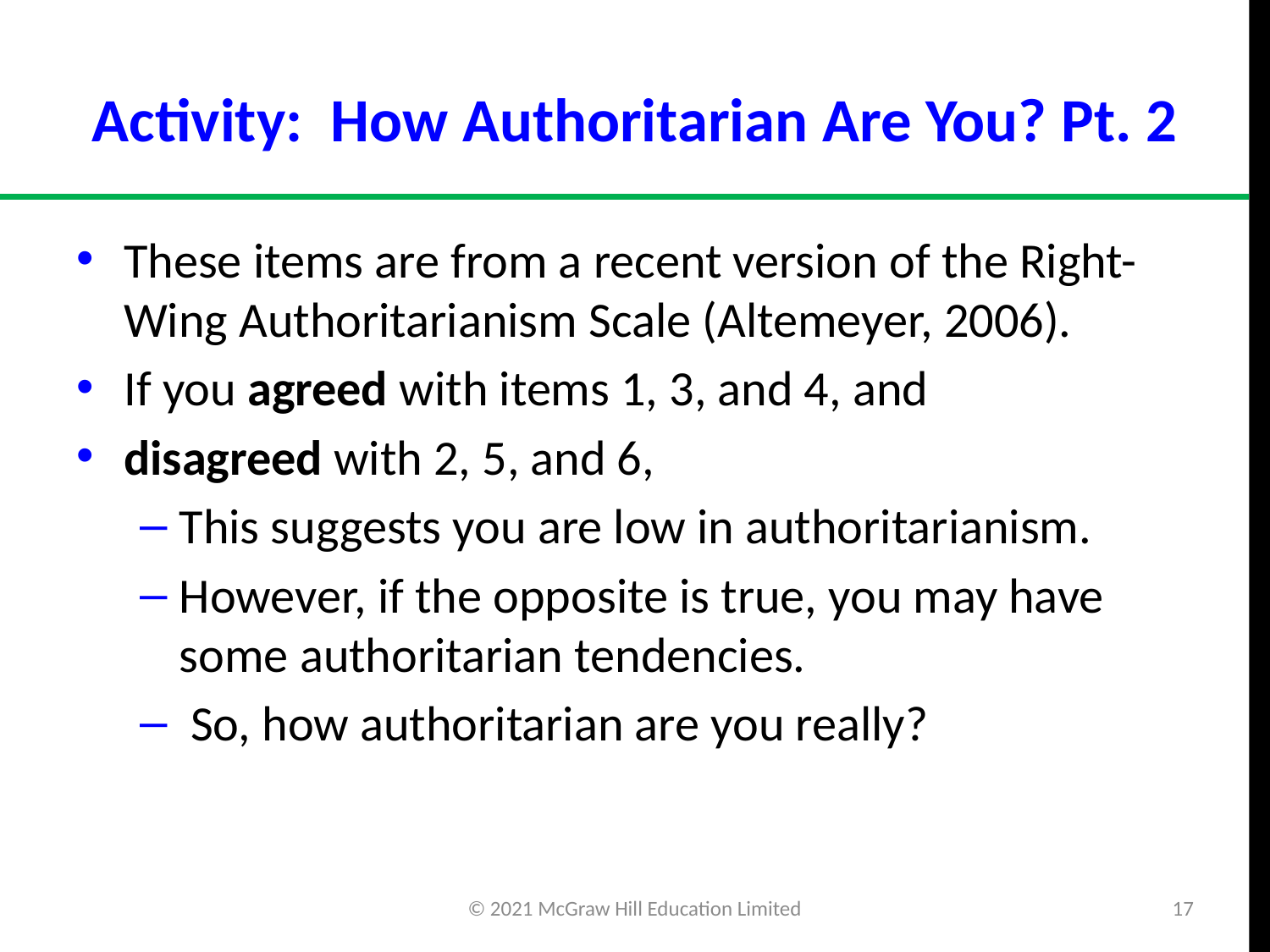

# Activity:  How Authoritarian Are You? Pt. 2
These items are from a recent version of the Right-Wing Authoritarianism Scale (Altemeyer, 2006).
If you agreed with items 1, 3, and 4, and
disagreed with 2, 5, and 6,
This suggests you are low in authoritarianism.
However, if the opposite is true, you may have some authoritarian tendencies.
 So, how authoritarian are you really?
© 2021 McGraw Hill Education Limited
17